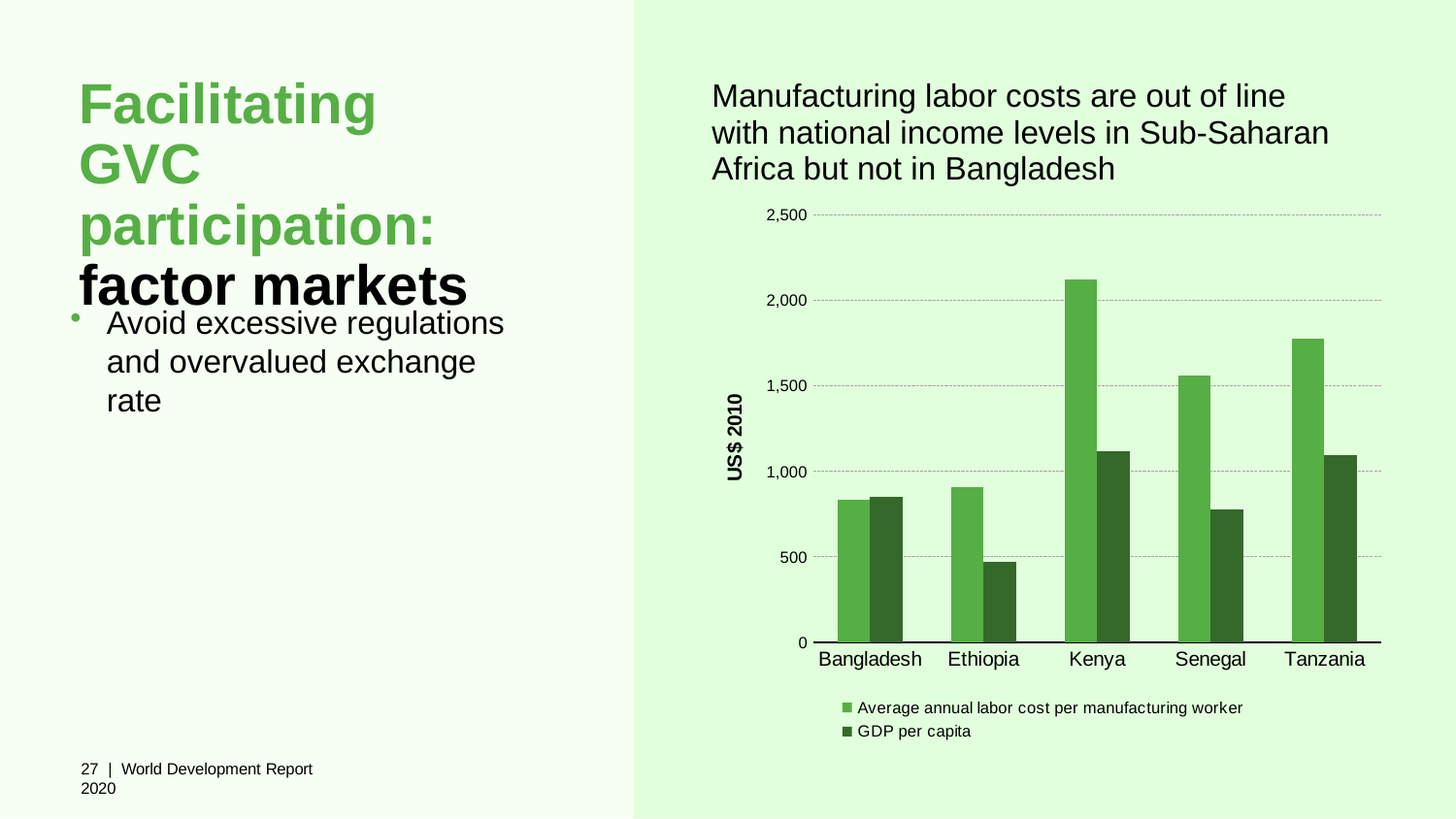

Manufacturing labor costs are out of line with national income levels in Sub-Saharan Africa but not in Bangladesh
# Facilitating GVC participation:  factor markets

### Chart

| Category | Average annual labor cost per manufacturing worker | GDP per capita |
|---|---|---|
| Bangladesh | 835.0 | 853.0 |
| Ethiopia | 909.0 | 471.0 |
| Kenya | 2118.0 | 1117.0 |
| Senegal | 1562.0 | 775.0 |
| Tanzania | 1777.0 | 1095.0 |
Avoid excessive regulations and overvalued exchange rate
27  |  World Development Report 2020